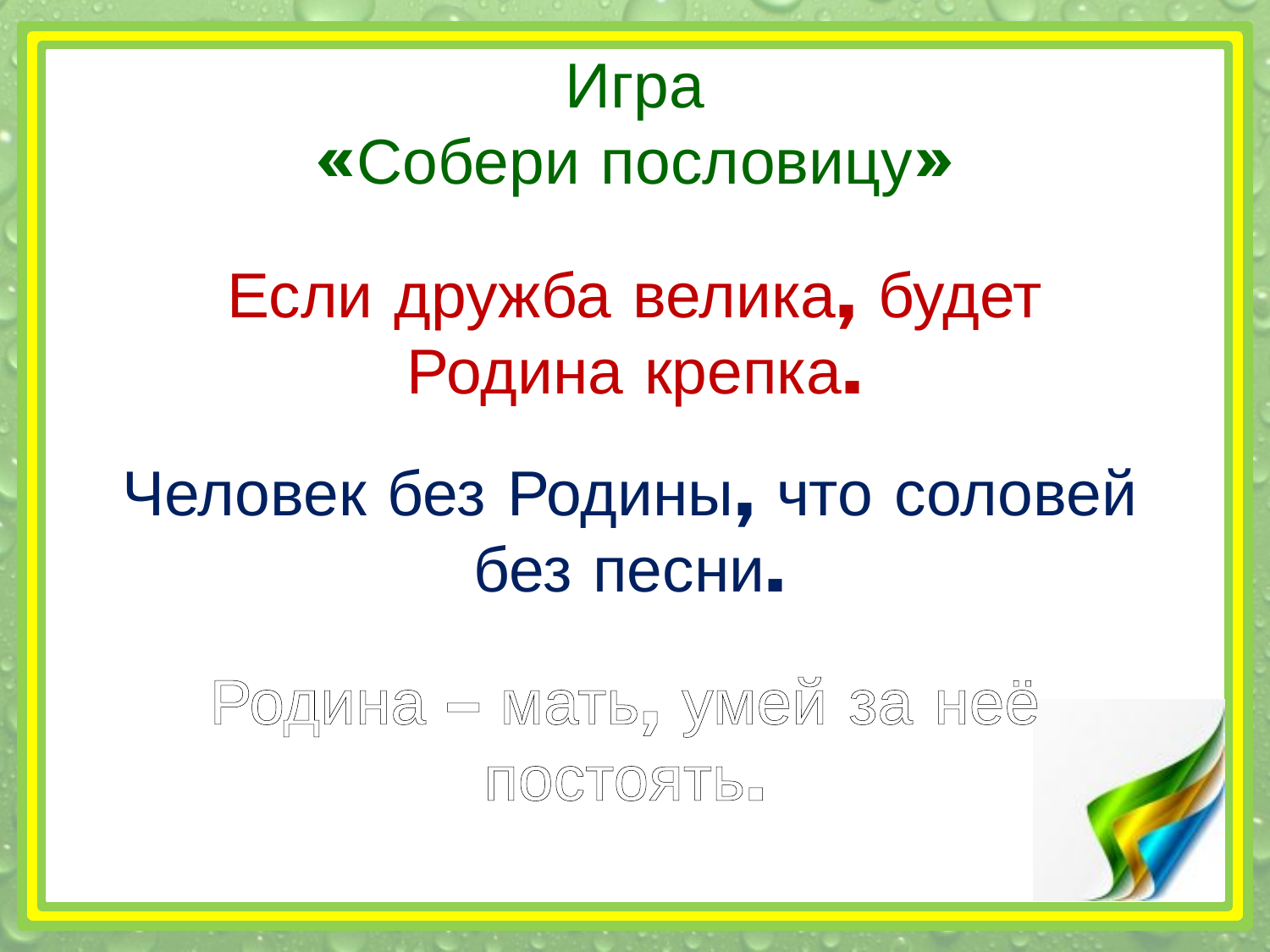

# Игра «Собери пословицу»
Если дружба велика, будет Родина крепка.
Человек без Родины, что соловей без песни.
Родина – мать, умей за неё постоять.